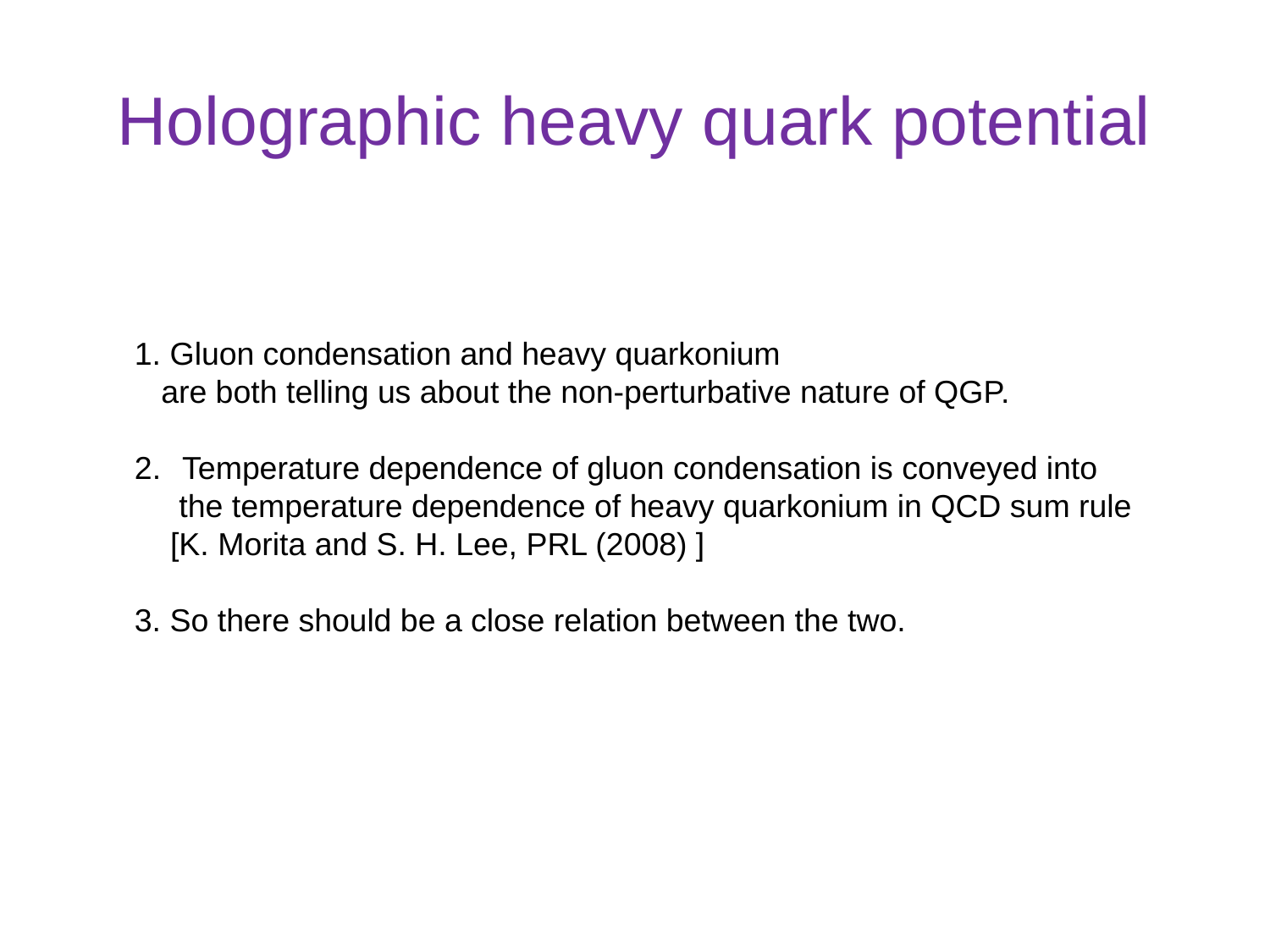

# Holographic heavy quark potential
1. Gluon condensation and heavy quarkonium
   are both telling us about the non-perturbative nature of QGP.

Temperature dependence of gluon condensation is conveyed into
     the temperature dependence of heavy quarkonium in QCD sum rule
    [K. Morita and S. H. Lee, PRL (2008) ]

3. So there should be a close relation between the two.